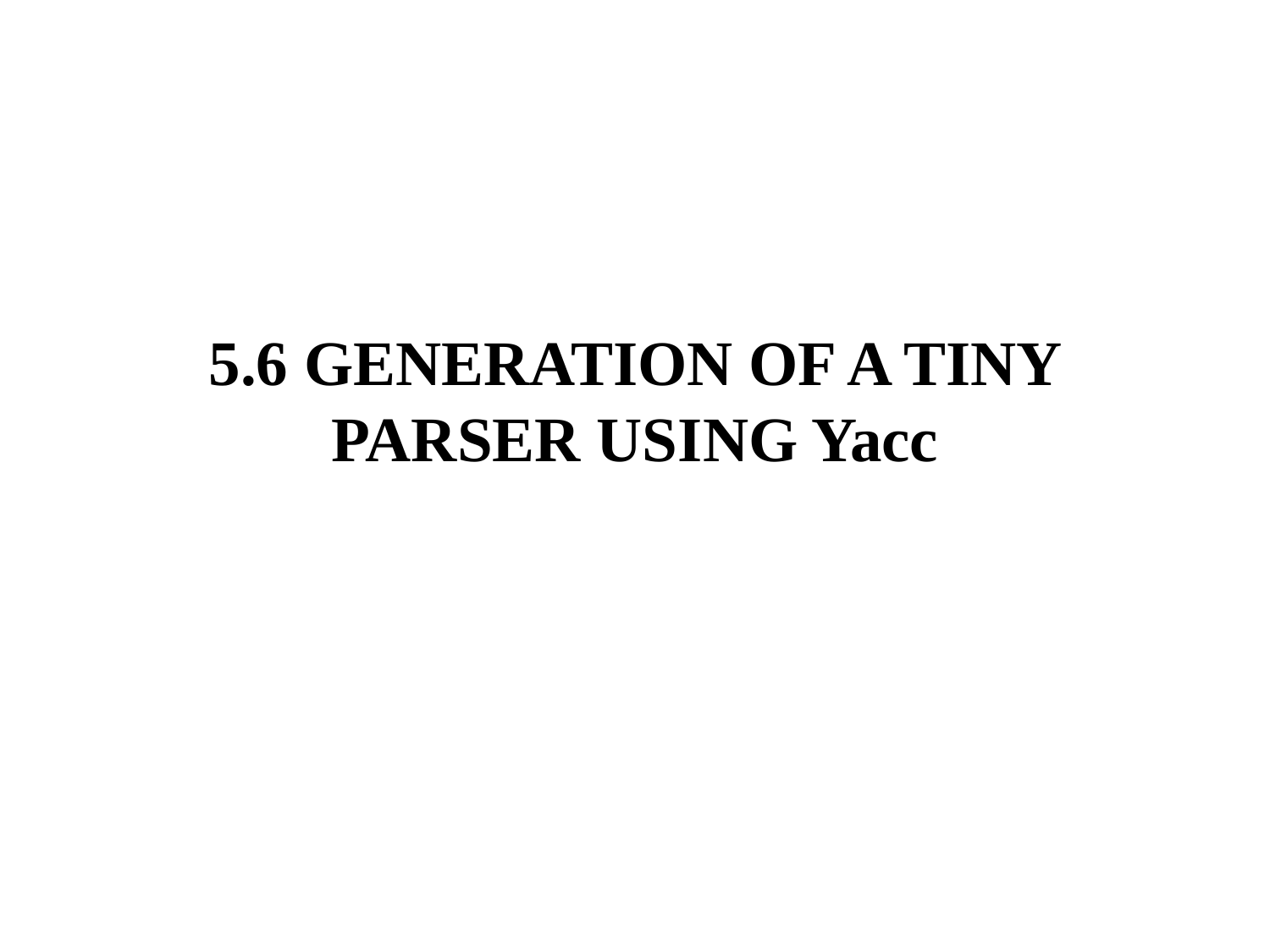

# 5.6 GENERATION OF A TINY PARSER USING Yacc